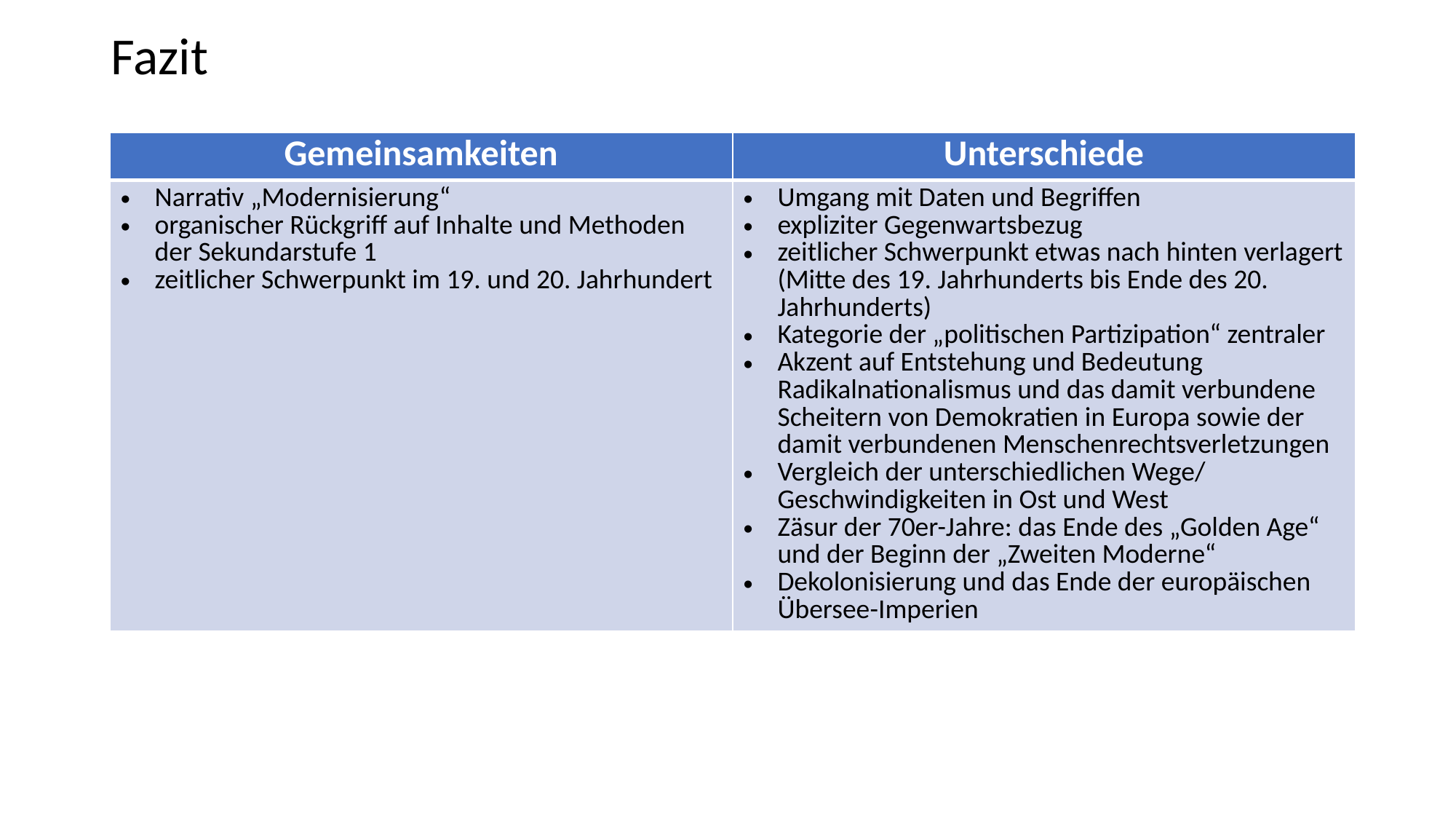

# Fazit
| Gemeinsamkeiten | Unterschiede |
| --- | --- |
| Narrativ „Modernisierung“ organischer Rückgriff auf Inhalte und Methoden der Sekundarstufe 1 zeitlicher Schwerpunkt im 19. und 20. Jahrhundert | Umgang mit Daten und Begriffen expliziter Gegenwartsbezug zeitlicher Schwerpunkt etwas nach hinten verlagert (Mitte des 19. Jahrhunderts bis Ende des 20. Jahrhunderts) Kategorie der „politischen Partizipation“ zentraler Akzent auf Entstehung und Bedeutung Radikalnationalismus und das damit verbundene Scheitern von Demokratien in Europa sowie der damit verbundenen Menschenrechtsverletzungen Vergleich der unterschiedlichen Wege/ Geschwindigkeiten in Ost und West Zäsur der 70er-Jahre: das Ende des „Golden Age“ und der Beginn der „Zweiten Moderne“ Dekolonisierung und das Ende der europäischen Übersee-Imperien |